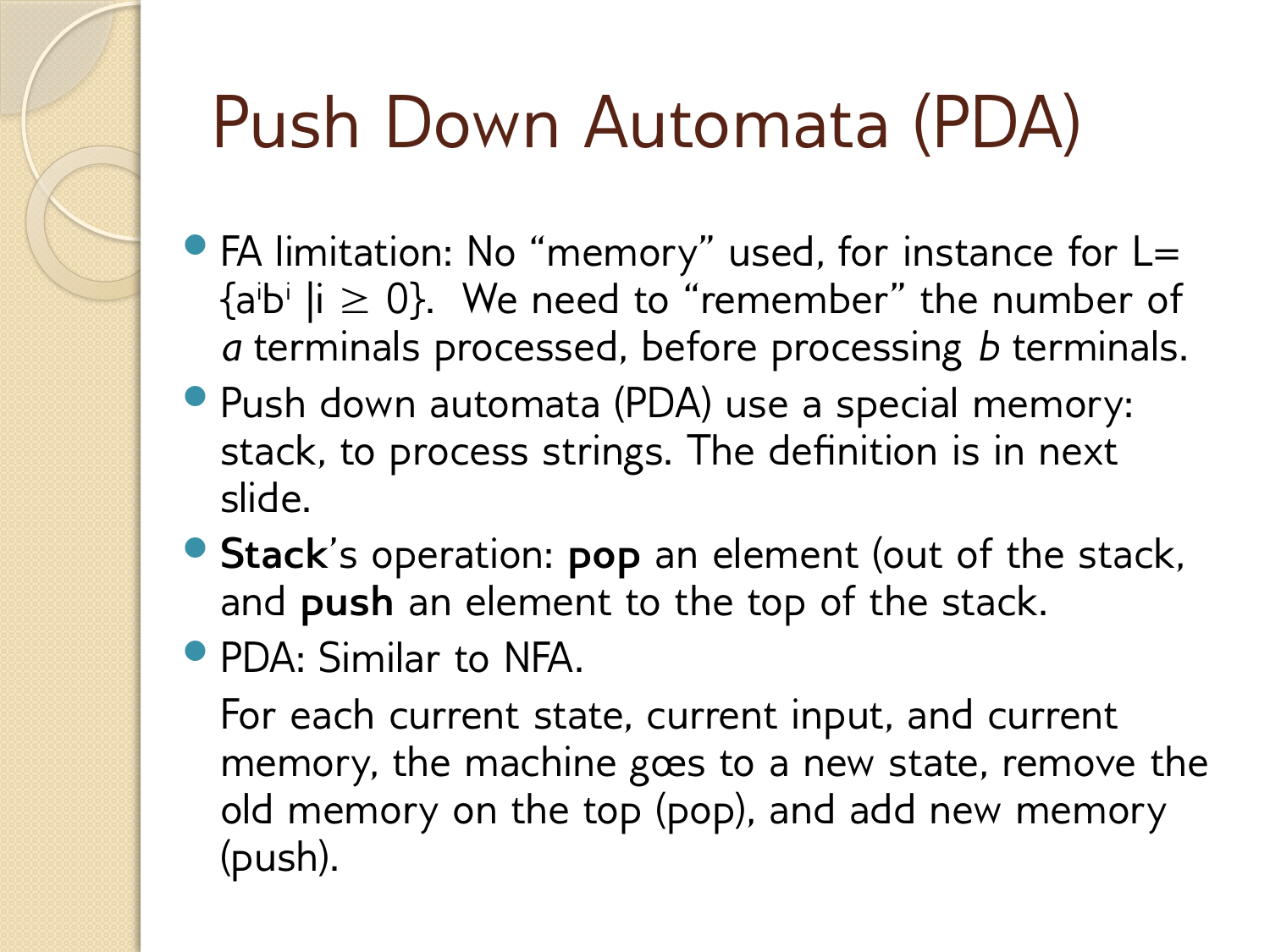

# Push Down Automata (PDA)
FA limitation: No “memory” used, for instance for L= {aibi  |i ≥ 0}.  We need to “remember” the number of a terminals processed, before processing b terminals.
Push down automata (PDA) use a special memory: stack, to process strings. The definition is in next slide.
Stack’s operation: pop an element (out of the stack, and push an element to the top of the stack.
PDA: Similar to NFA.
	For each current state, current input, and current memory, the machine goes to a new state, remove the old memory on the top (pop), and add new memory (push).